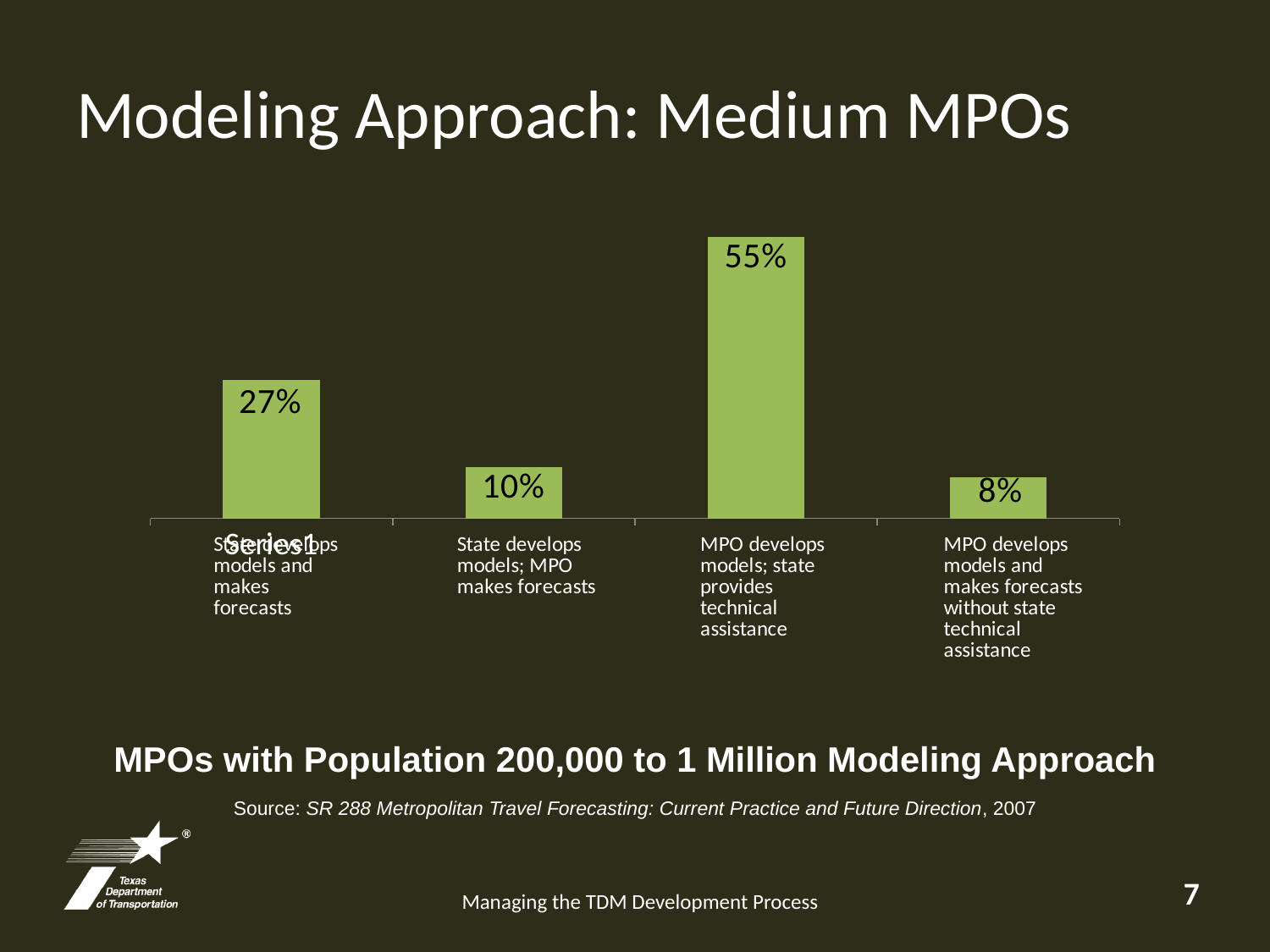

# Modeling Approach: Medium MPOs

### Chart

| Category | Series 1 |
|---|---|
|  | 27.0 |
|  | 10.0 |
|  | 55.0 |
|  | 8.0 |
MPOs with Population 200,000 to 1 Million Modeling Approach

Source: SR 288 Metropolitan Travel Forecasting: Current Practice and Future Direction, 2007